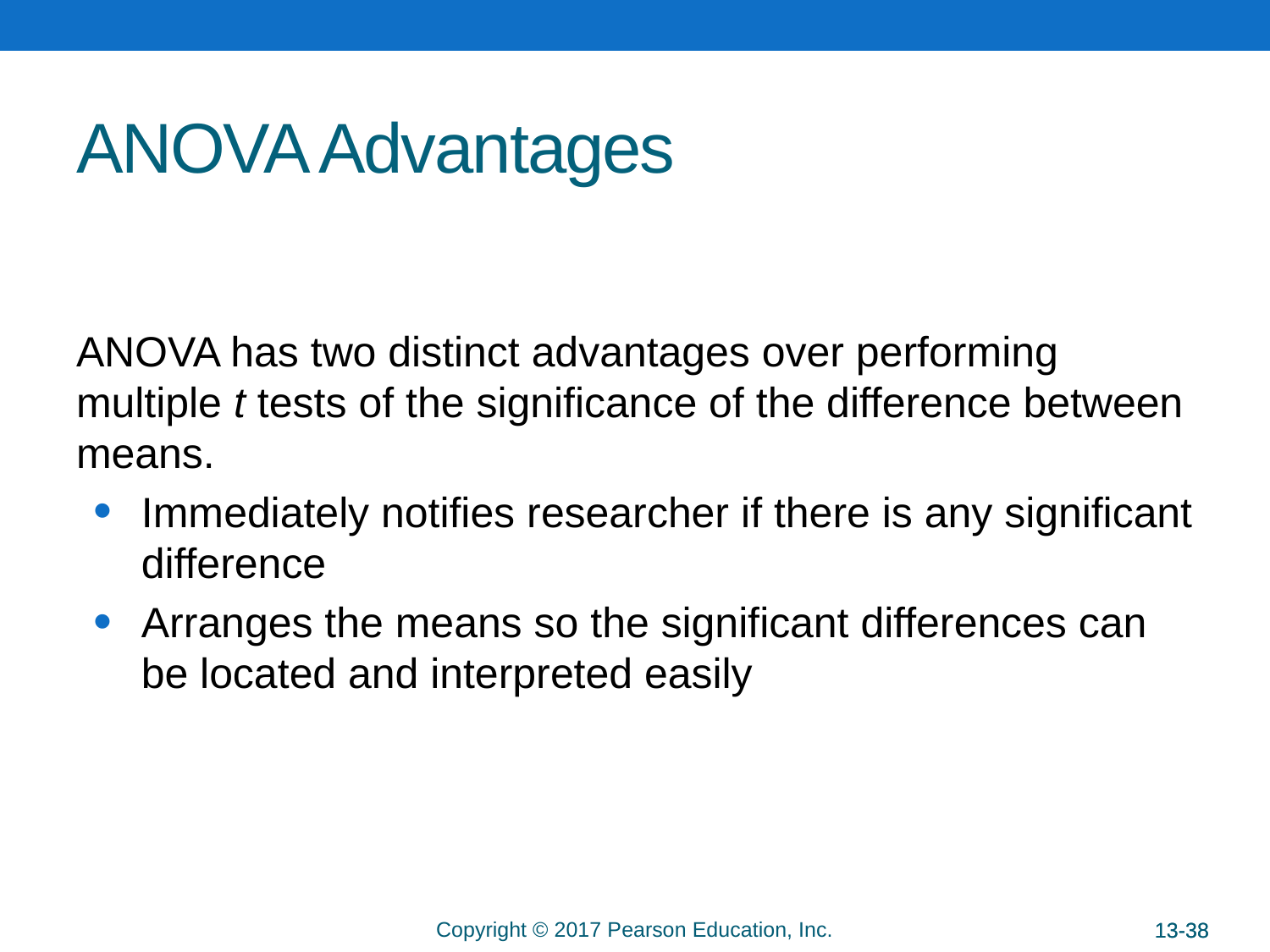

# ANOVA Advantages
ANOVA has two distinct advantages over performing multiple t tests of the significance of the difference between means.
Immediately notifies researcher if there is any significant difference
Arranges the means so the significant differences can be located and interpreted easily